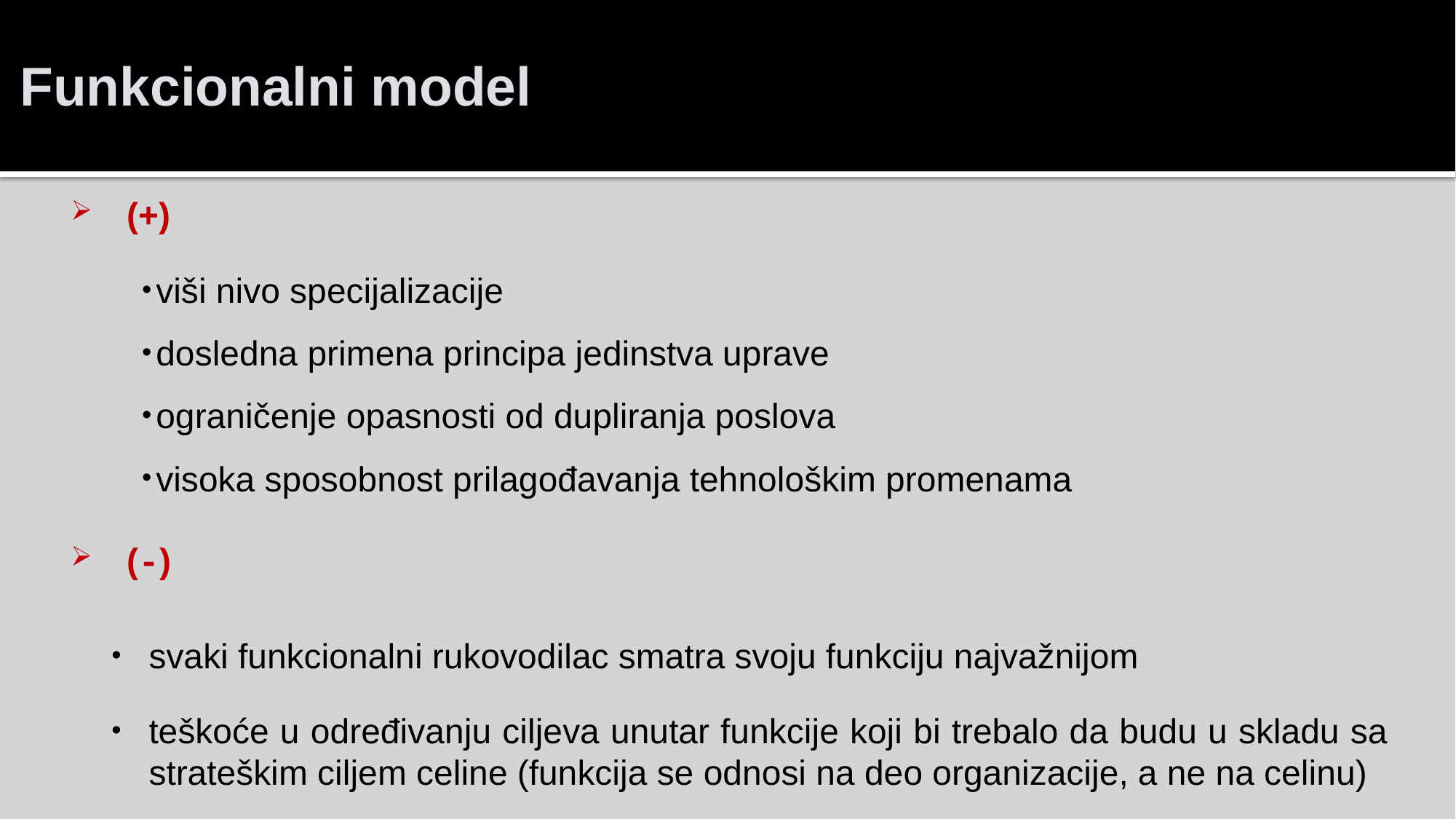

# Funkcionalni model
(+)

viši nivo specijalizacije
dosledna primena principa jedinstva uprave
ograničenje opasnosti od dupliranja poslova
visoka sposobnost prilagođavanja tehnološkim promenama

(-)

svaki funkcionalni rukovodilac smatra svoju funkciju najvažnijom

teškoće u određivanju ciljeva unutar funkcije koji bi trebalo da budu u skladu sa strateškim ciljem celine (funkcija se odnosi na deo organizacije, a ne na celinu)